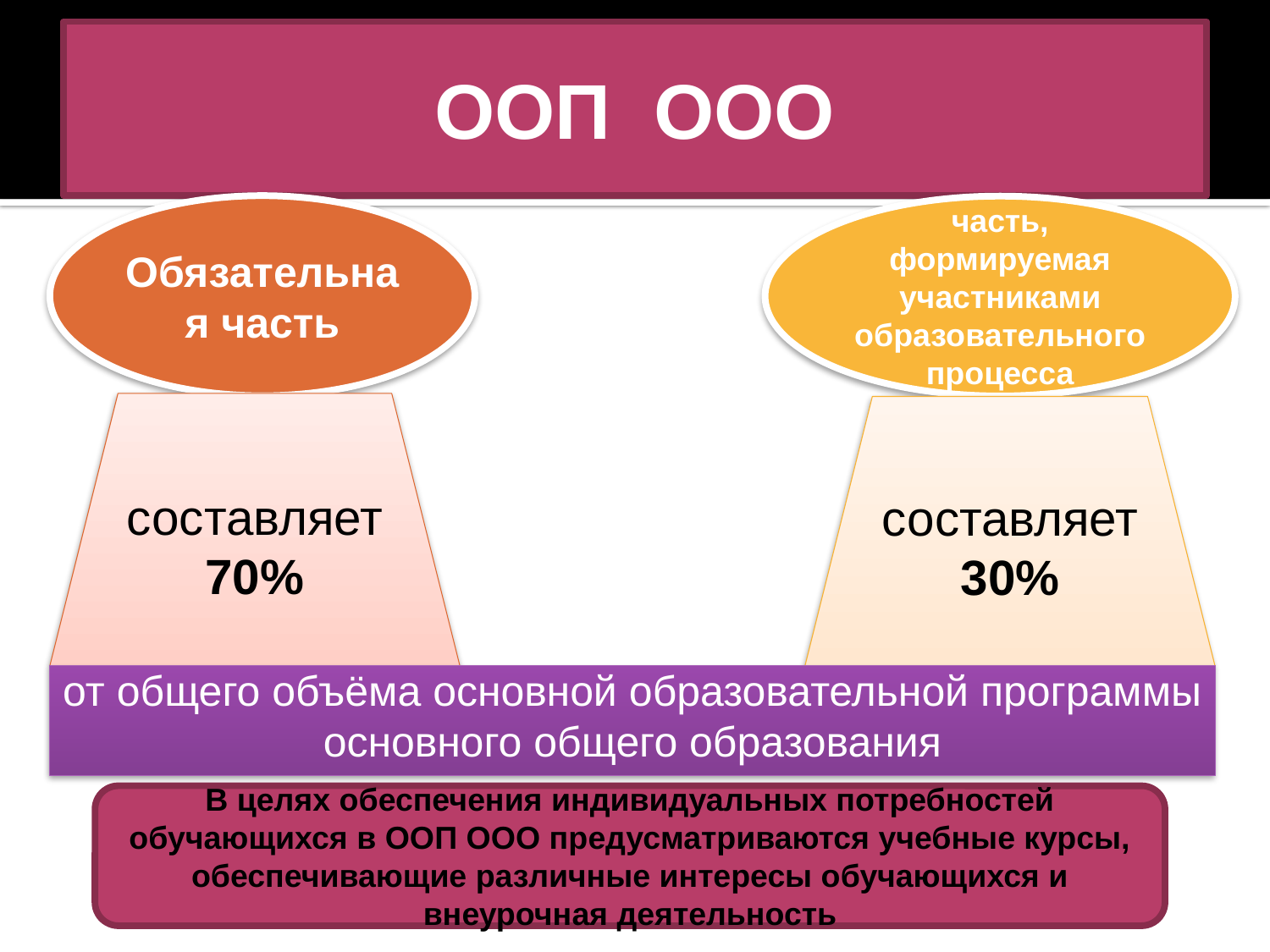

# ООП  ООО
Обязательная часть
часть, формируемая участниками образовательного процесса
составляет 70%
составляет 30%

от общего объёма основной образовательной программы основного общего образования

В целях обеспечения индивидуальных потребностей обучающихся в ООП ООО предусматриваются учебные курсы, обеспечивающие различные интересы обучающихся и внеурочная деятельность